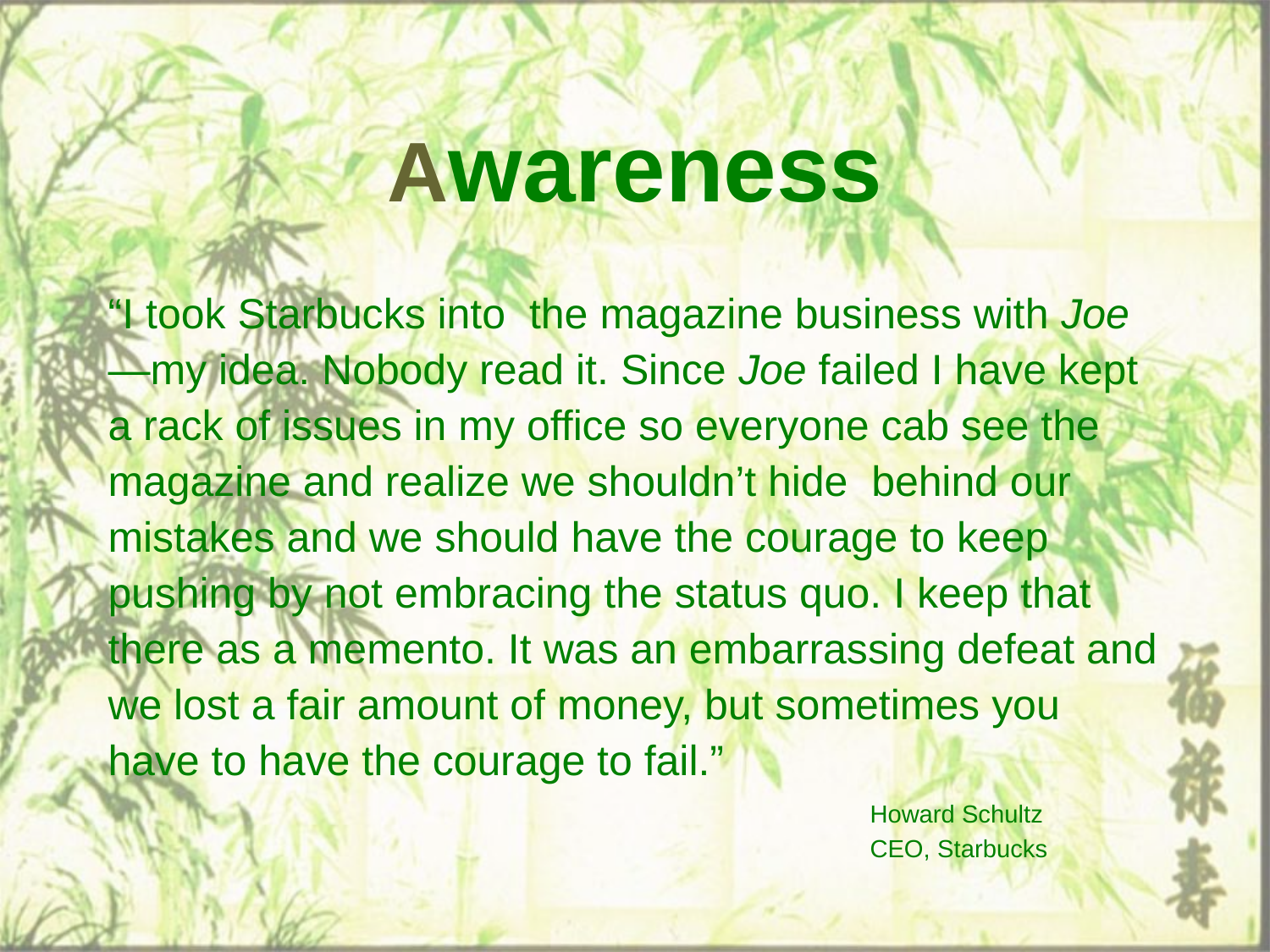

# Awareness
“I took Starbucks into  the magazine business with Joe—my idea. Nobody read it. Since Joe failed I have kept a rack of issues in my office so everyone cab see the magazine and realize we shouldn’t hide  behind our mistakes and we should have the courage to keep pushing by not embracing the status quo. I keep that there as a memento. It was an embarrassing defeat and we lost a fair amount of money, but sometimes you have to have the courage to fail.”
						Howard Schultz
						CEO, Starbucks